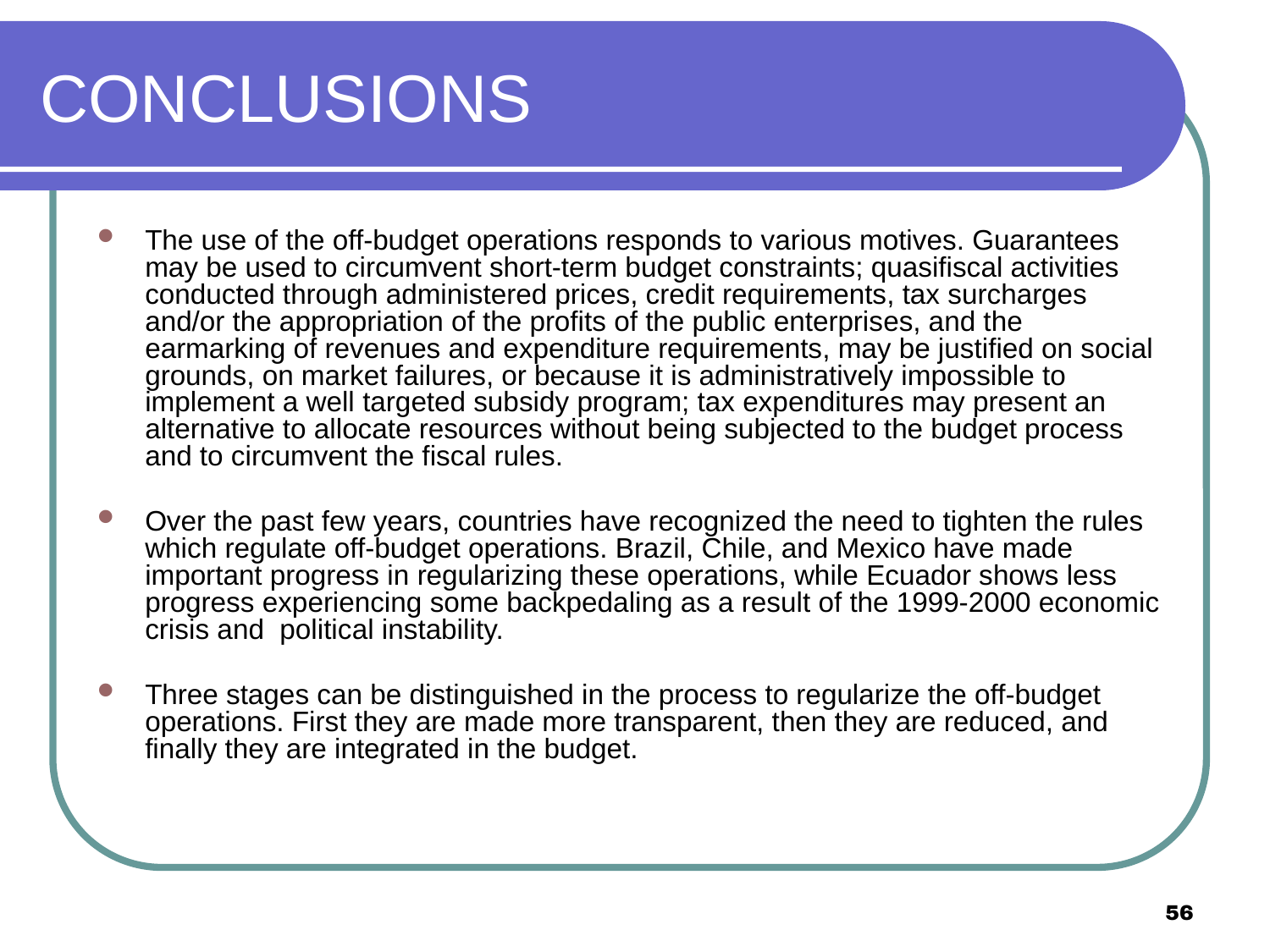

# CONCLUSIONS
The use of the off-budget operations responds to various motives. Guarantees may be used to circumvent short-term budget constraints; quasifiscal activities conducted through administered prices, credit requirements, tax surcharges and/or the appropriation of the profits of the public enterprises, and the earmarking of revenues and expenditure requirements, may be justified on social grounds, on market failures, or because it is administratively impossible to implement a well targeted subsidy program; tax expenditures may present an alternative to allocate resources without being subjected to the budget process and to circumvent the fiscal rules.

Over the past few years, countries have recognized the need to tighten the rules which regulate off-budget operations. Brazil, Chile, and Mexico have made important progress in regularizing these operations, while Ecuador shows less progress experiencing some backpedaling as a result of the 1999-2000 economic crisis and  political instability.

Three stages can be distinguished in the process to regularize the off-budget operations. First they are made more transparent, then they are reduced, and finally they are integrated in the budget.
56